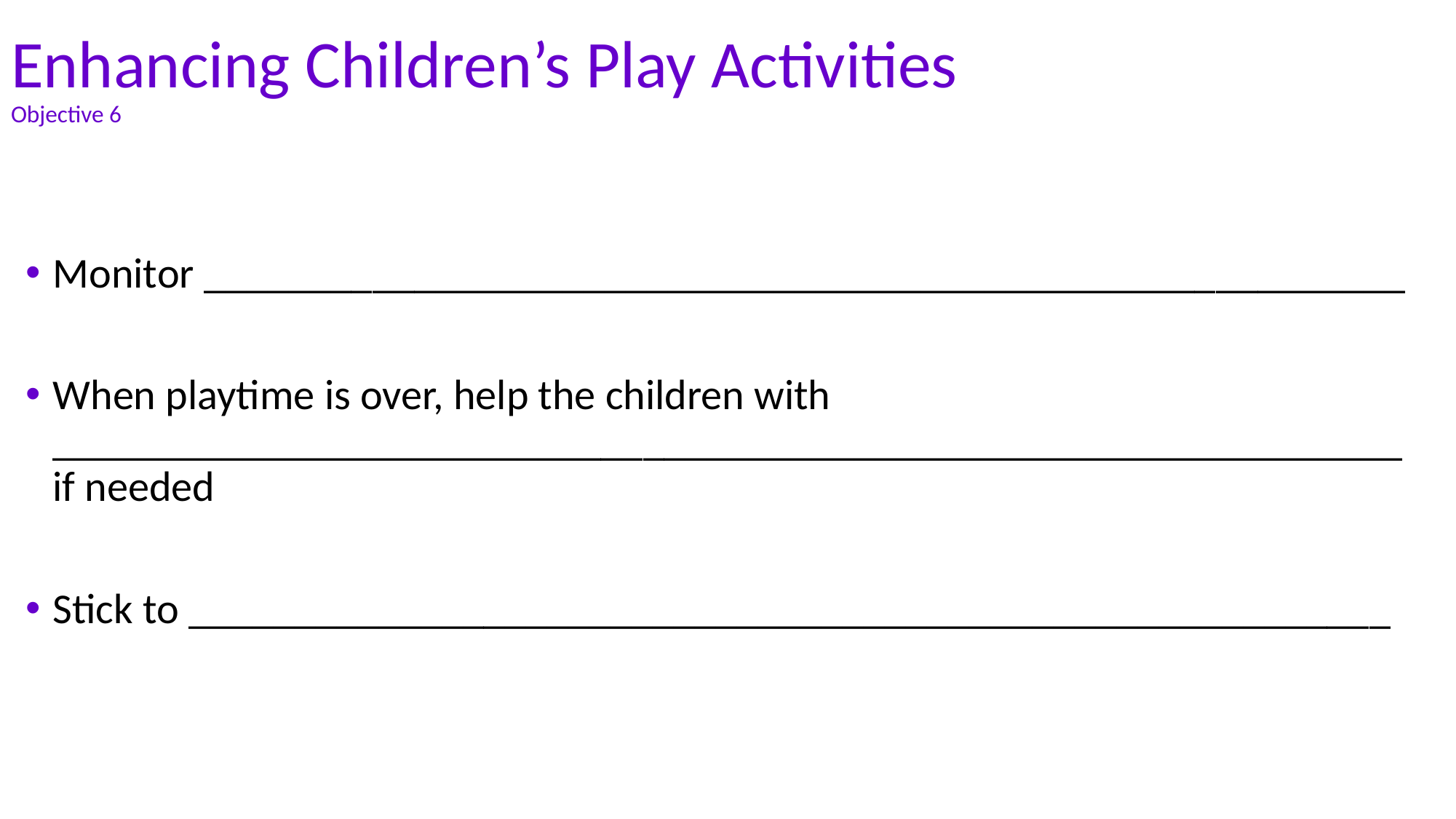

# Enhancing Children’s Play Activities Objective 6
Monitor _________________________________________________________

When playtime is over, help the children with ________________________________________________________________ if needed

Stick to _________________________________________________________